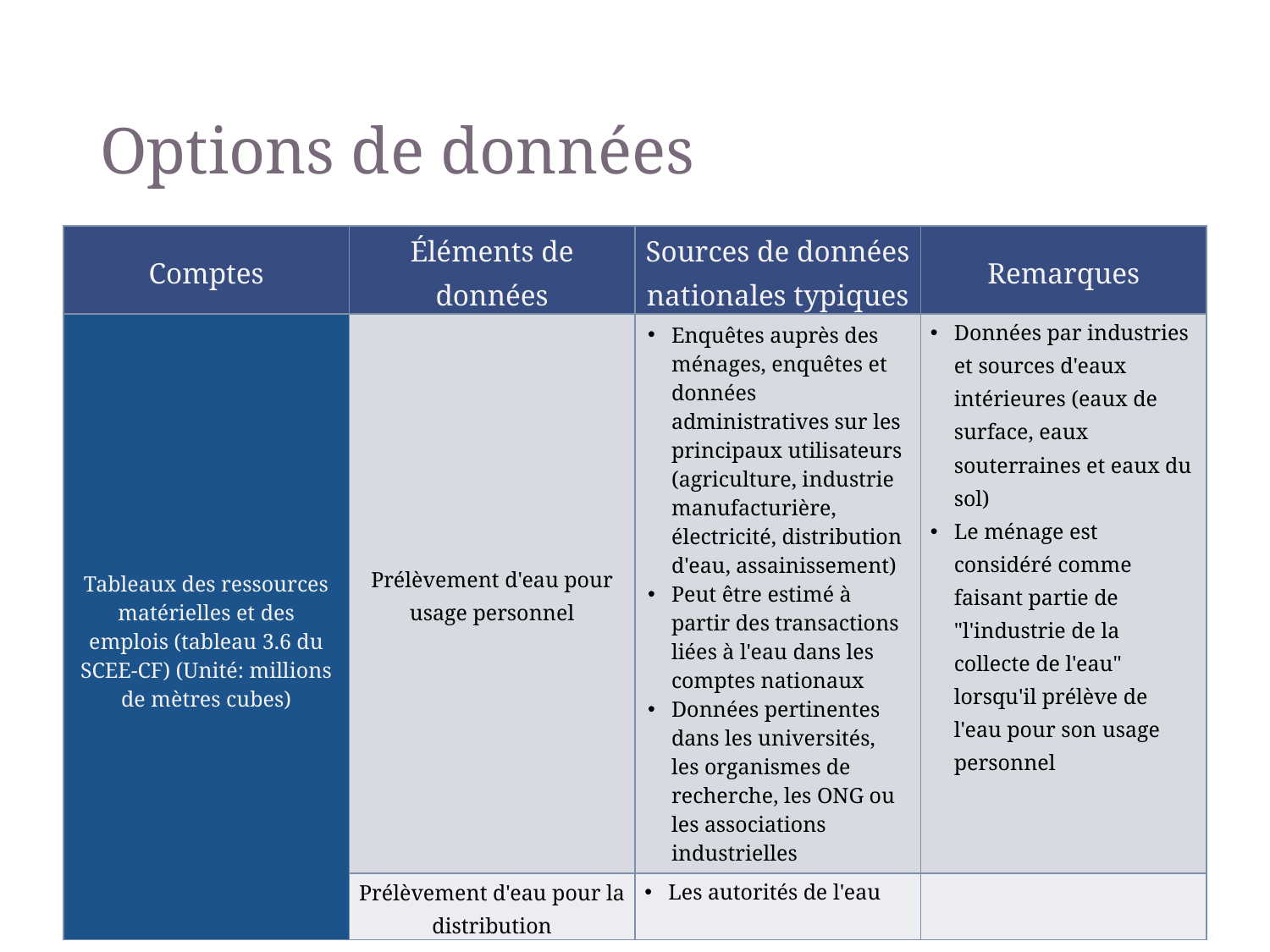

# Options de données
| Comptes | Éléments de données | Sources de données nationales typiques | Remarques |
| --- | --- | --- | --- |
| Tableaux des ressources matérielles et des emplois (tableau 3.6 du SCEE-CF) (Unité: millions de mètres cubes) | Prélèvement d'eau pour usage personnel | Enquêtes auprès des ménages, enquêtes et données administratives sur les principaux utilisateurs (agriculture, industrie manufacturière, électricité, distribution d'eau, assainissement) Peut être estimé à partir des transactions liées à l'eau dans les comptes nationaux Données pertinentes dans les universités, les organismes de recherche, les ONG ou les associations industrielles | Données par industries et sources d'eaux intérieures (eaux de surface, eaux souterraines et eaux du sol) Le ménage est considéré comme faisant partie de "l'industrie de la collecte de l'eau" lorsqu'il prélève de l'eau pour son usage personnel |
|  | Prélèvement d'eau pour la distribution | Les autorités de l'eau |  |
32
SEEA-CF - Water accounts